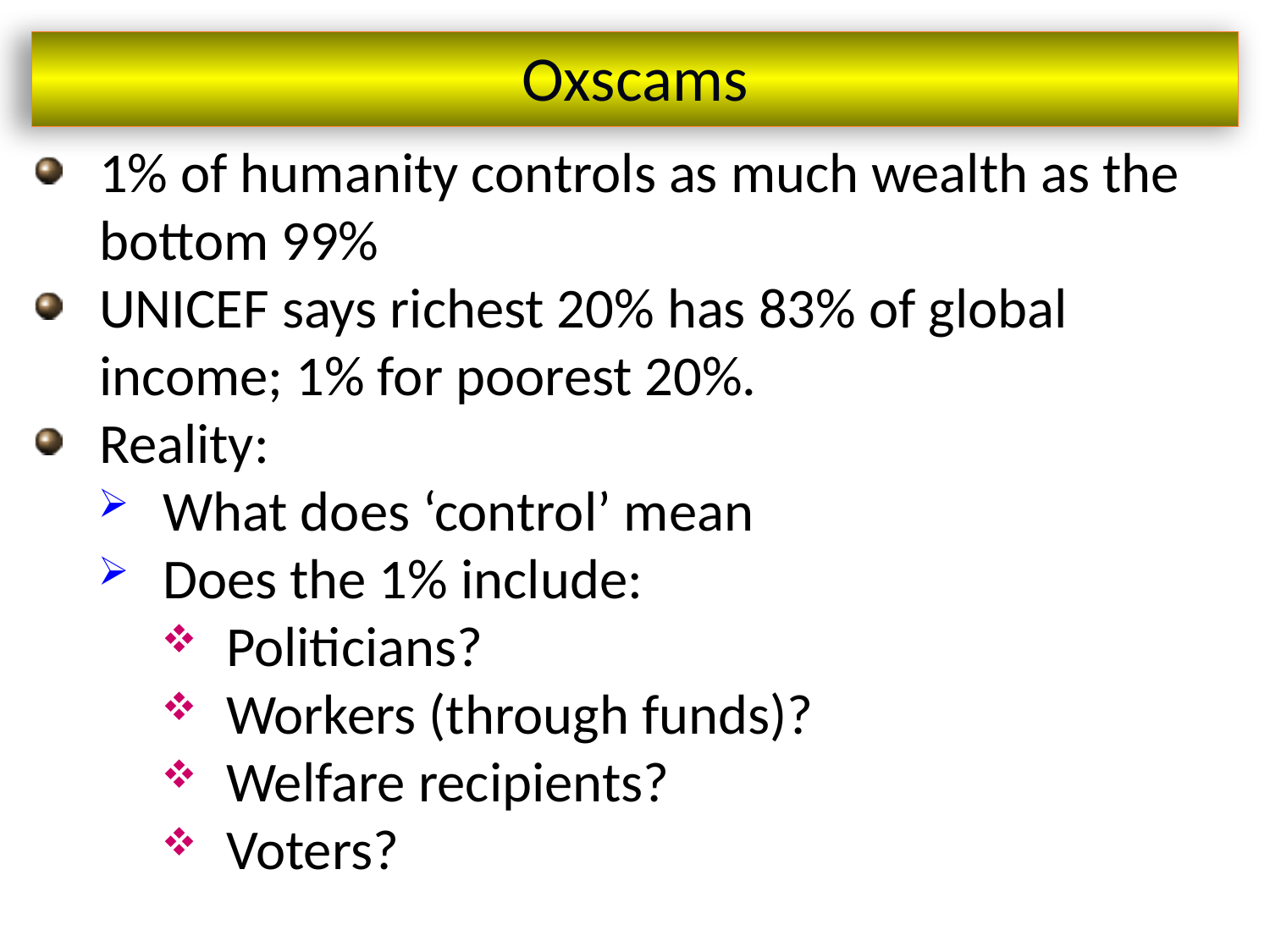

Oxscams
1% of humanity controls as much wealth as the bottom 99%
UNICEF says richest 20% has 83% of global income; 1% for poorest 20%.
Reality:
What does ‘control’ mean
Does the 1% include:
Politicians?
Workers (through funds)?
Welfare recipients?
Voters?